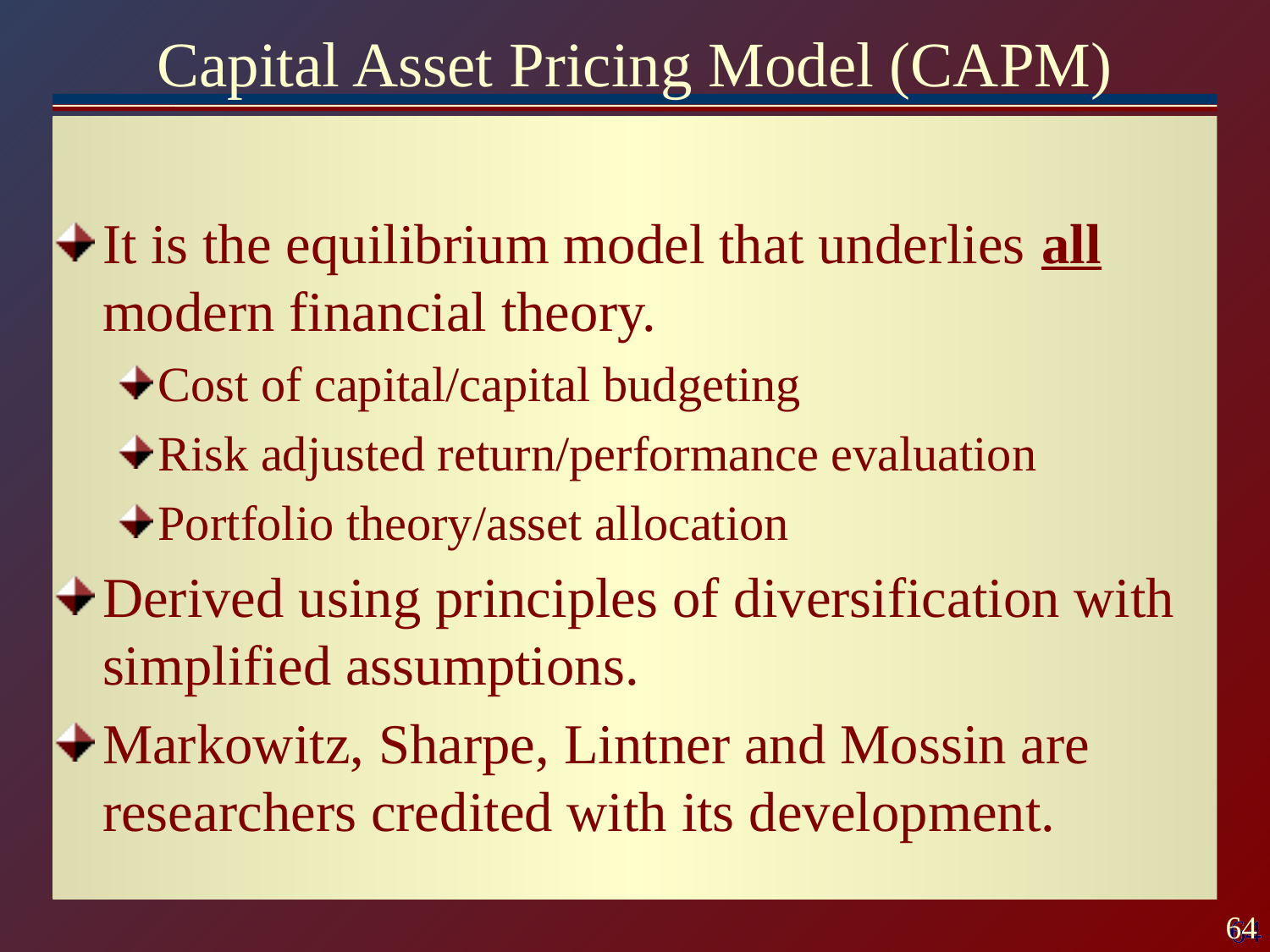

# Capital Asset Pricing Model (CAPM)
It is the equilibrium model that underlies all modern financial theory.
Cost of capital/capital budgeting
Risk adjusted return/performance evaluation
Portfolio theory/asset allocation
Derived using principles of diversification with simplified assumptions.
Markowitz, Sharpe, Lintner and Mossin are researchers credited with its development.